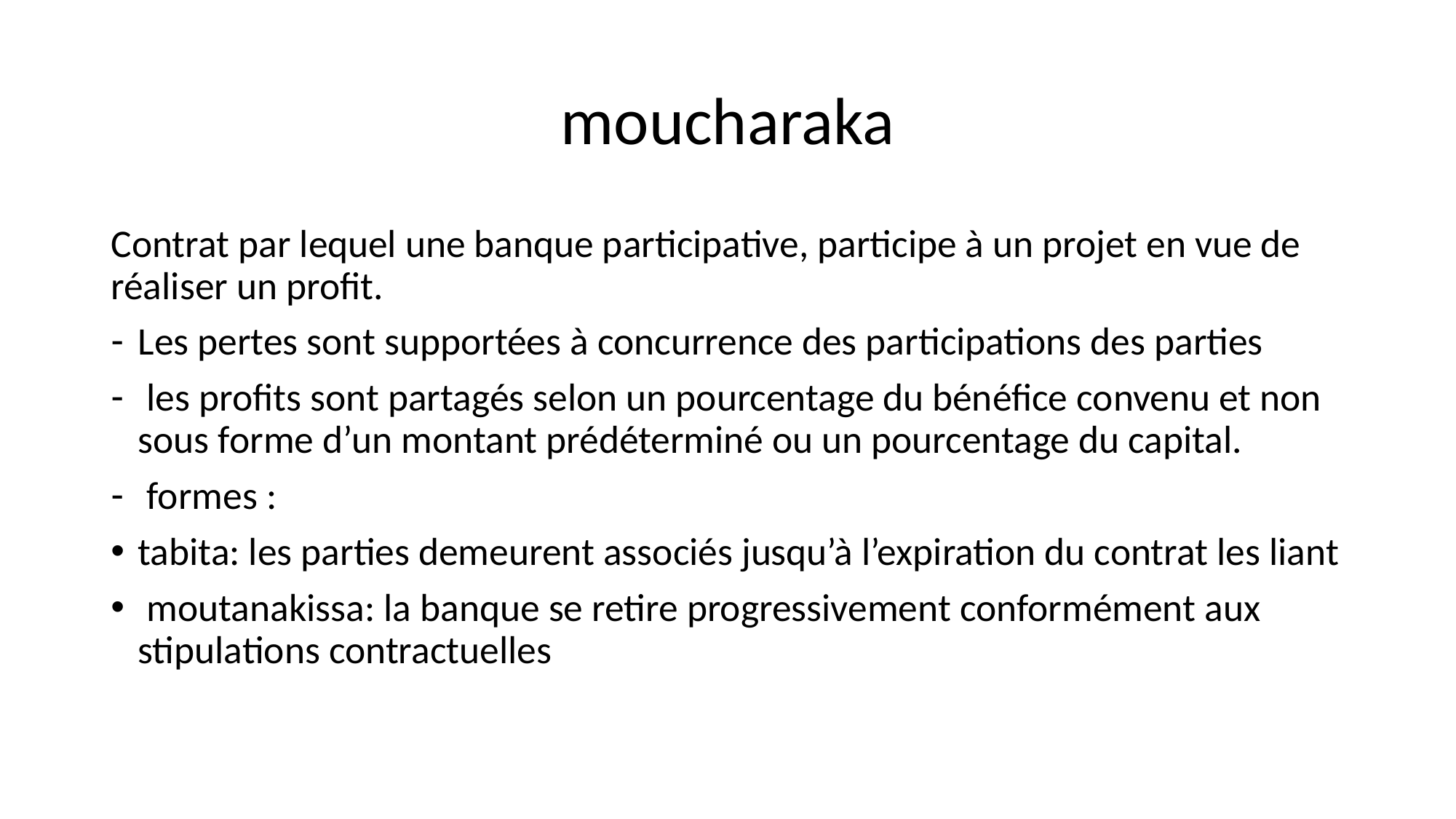

# moucharaka
Contrat par lequel une banque participative, participe à un projet en vue de réaliser un profit.
Les pertes sont supportées à concurrence des participations des parties
 les profits sont partagés selon un pourcentage du bénéfice convenu et non sous forme d’un montant prédéterminé ou un pourcentage du capital.
 formes :
tabita: les parties demeurent associés jusqu’à l’expiration du contrat les liant
 moutanakissa: la banque se retire progressivement conformément aux stipulations contractuelles